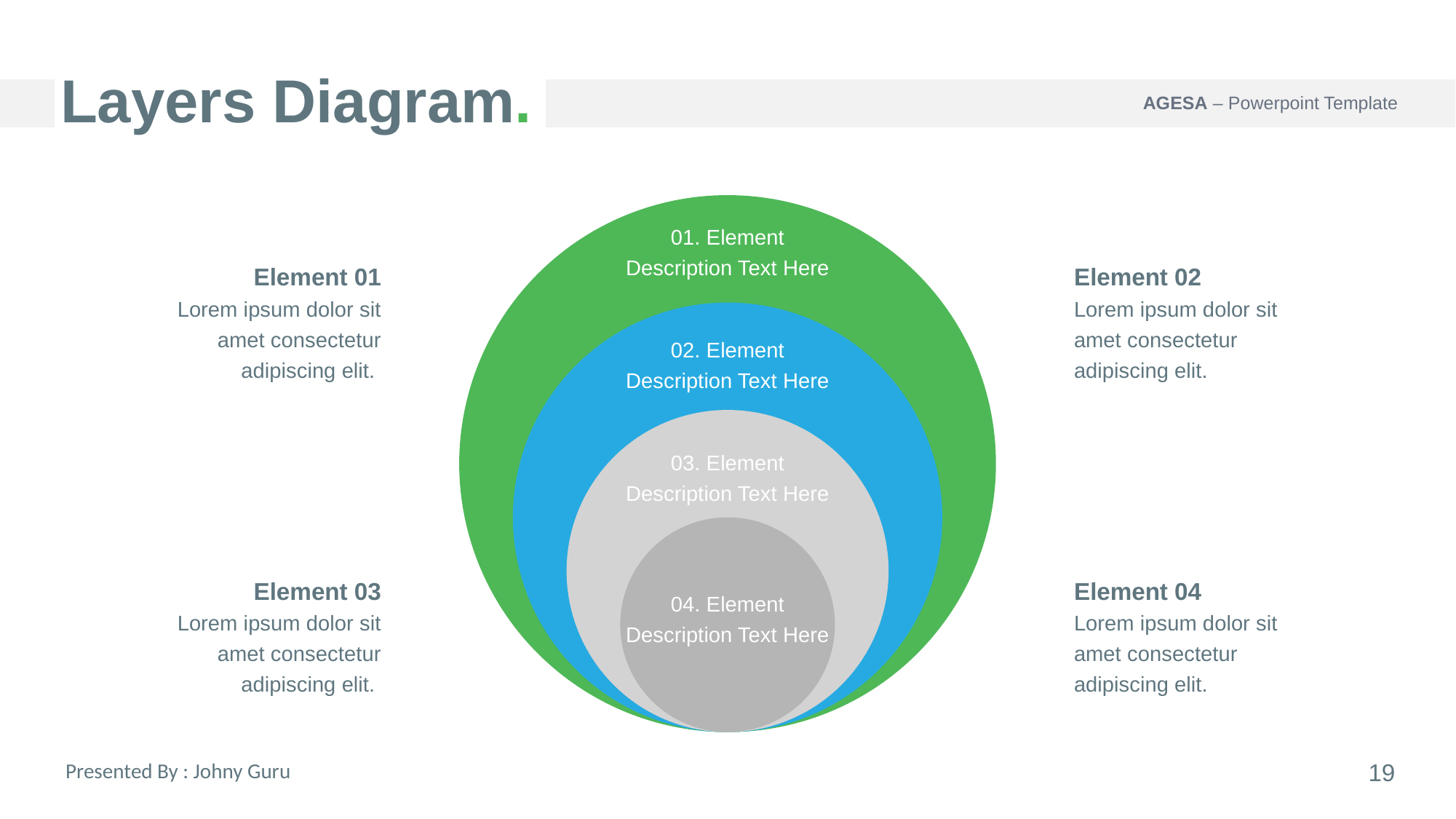

Layers Diagram.

01. Element
Description Text Here
Element 01
Lorem ipsum dolor sit amet consectetur adipiscing elit.
Element 02
Lorem ipsum dolor sit amet consectetur adipiscing elit.

02. Element
Description Text Here

03. Element
Description Text Here

Element 03
Lorem ipsum dolor sit amet consectetur adipiscing elit.
Element 04
Lorem ipsum dolor sit amet consectetur adipiscing elit.
04. Element
Description Text Here
Presented By : Johny Guru